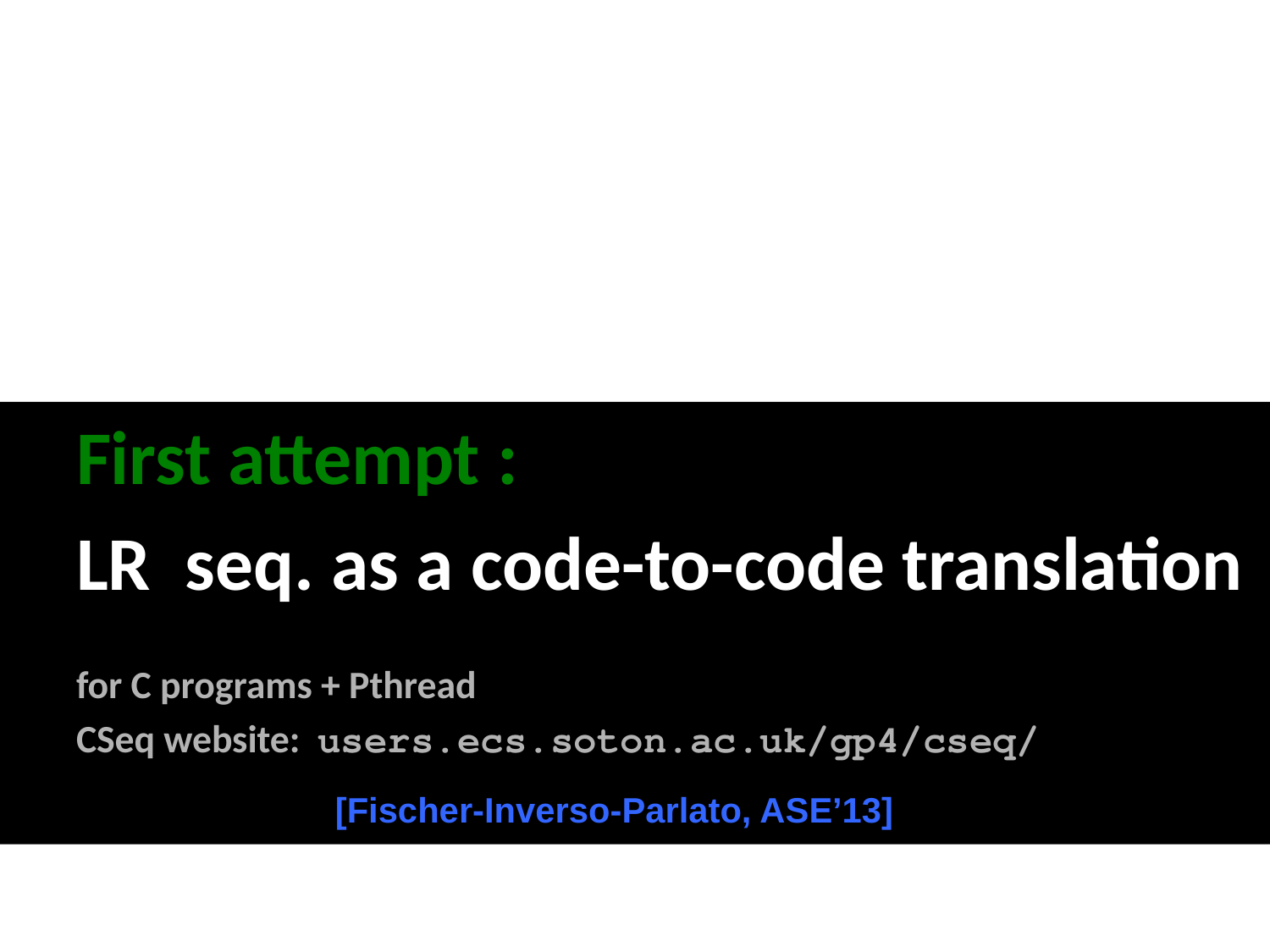

First attempt :
LR  seq. as a code-to-code translation

for C programs + Pthread
CSeq website:  users.ecs.soton.ac.uk/gp4/cseq/

[Fischer-Inverso-Parlato, ASE’13]